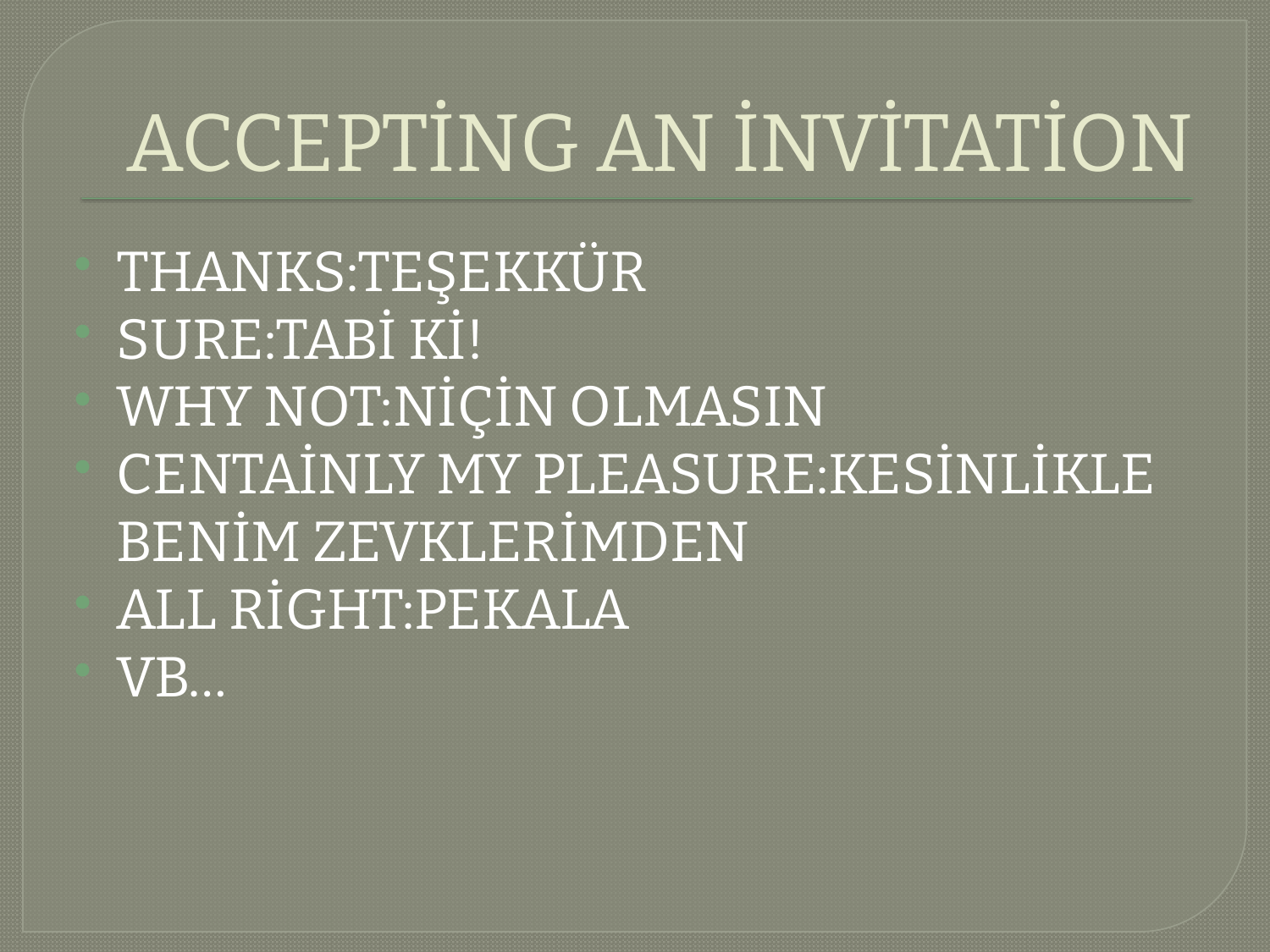

# ACCEPTİNG AN İNVİTATİON
THANKS:TEŞEKKÜR
SURE:TABİ Kİ!
WHY NOT:NİÇİN OLMASIN
CENTAİNLY MY PLEASURE:KESİNLİKLE BENİM ZEVKLERİMDEN
ALL RİGHT:PEKALA
VB…